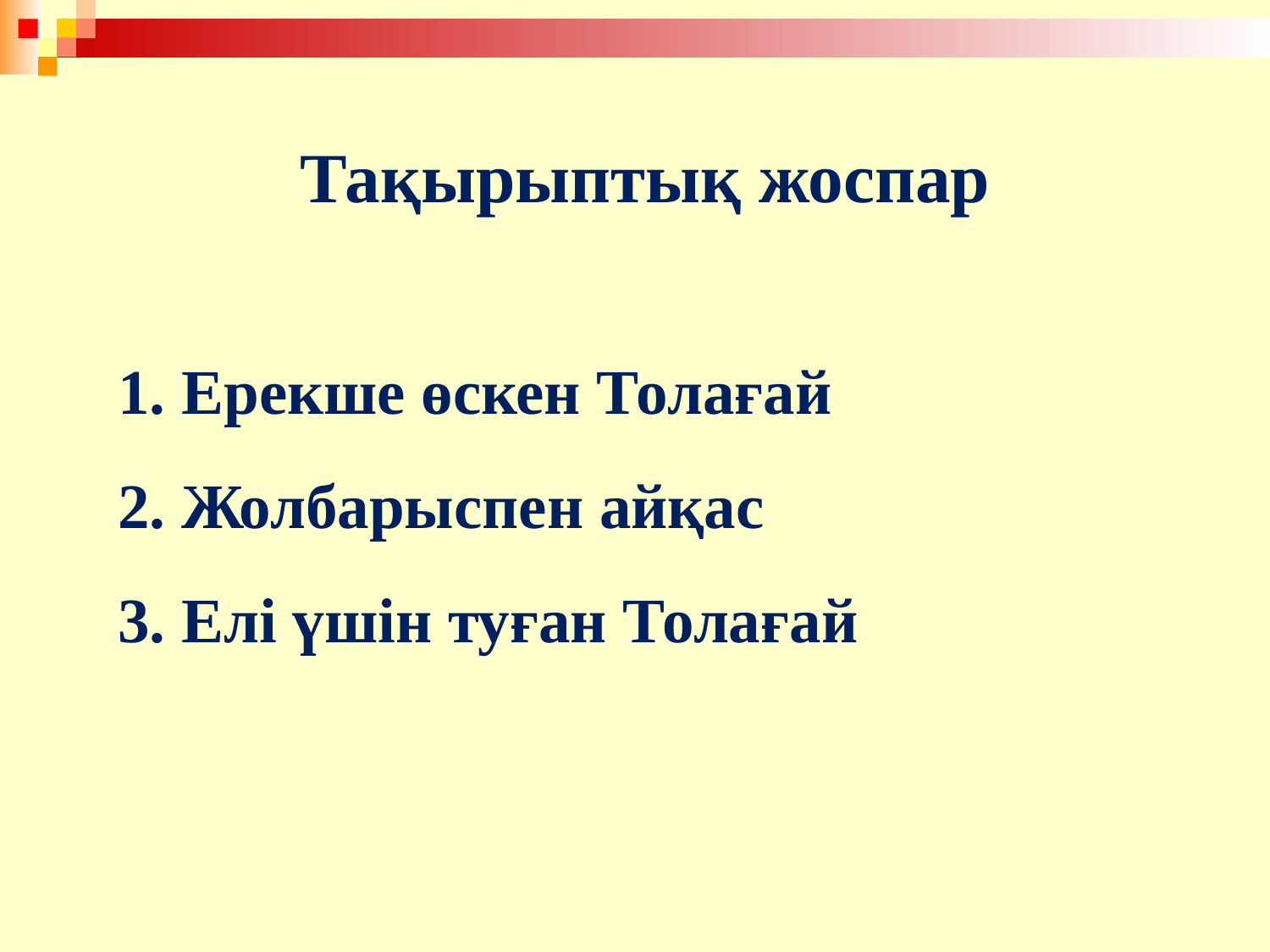

Тақырыптық жоспар
1. Ерекше өскен Толағай
2. Жолбарыспен айқас
3. Елі үшін туған Толағай